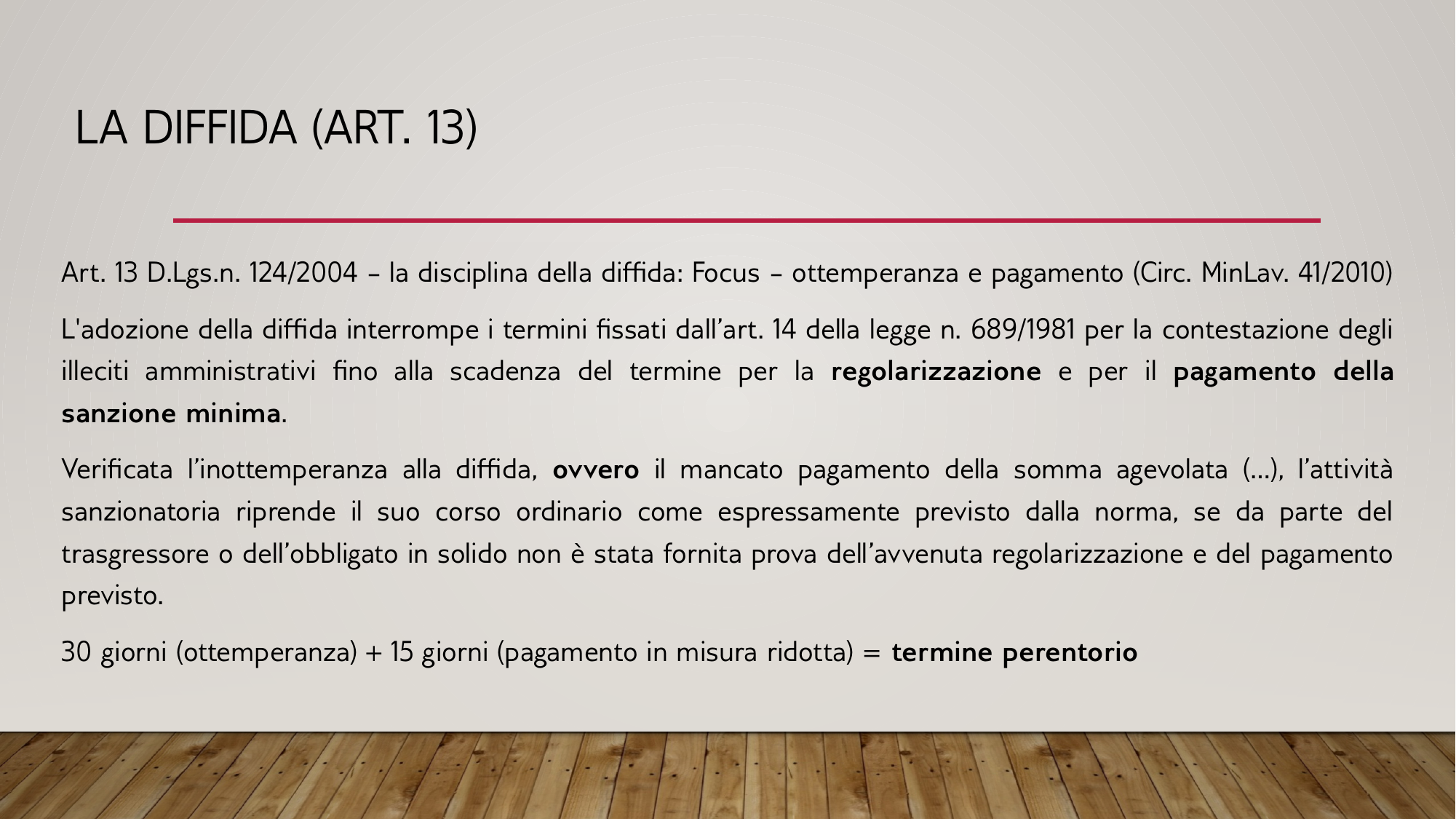

# La diffida (art. 13)
Art. 13 D.Lgs.n. 124/2004 – la disciplina della diffida: Focus – ottemperanza e pagamento (Circ. MinLav. 41/2010)
L'adozione della diffida interrompe i termini fissati dall’art. 14 della legge n. 689/1981 per la contestazione degli illeciti amministrativi fino alla scadenza del termine per la regolarizzazione e per il pagamento della sanzione minima.
Verificata l’inottemperanza alla diffida, ovvero il mancato pagamento della somma agevolata (…), l’attività sanzionatoria riprende il suo corso ordinario come espressamente previsto dalla norma, se da parte del trasgressore o dell’obbligato in solido non è stata fornita prova dell’avvenuta regolarizzazione e del pagamento previsto.
30 giorni (ottemperanza) + 15 giorni (pagamento in misura ridotta) = termine perentorio